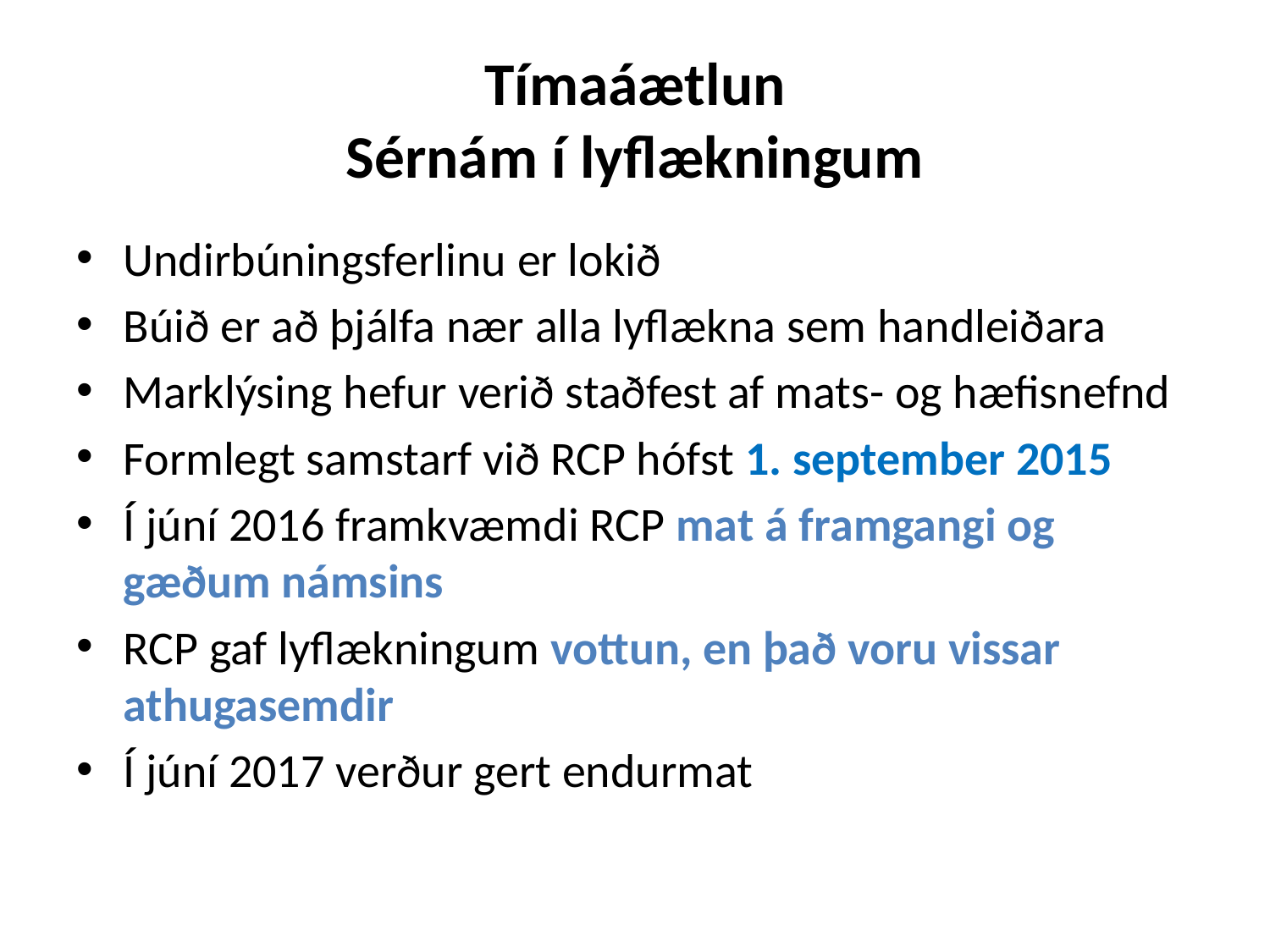

# Tímaáætlun Sérnám í lyflækningum
Undirbúningsferlinu er lokið
Búið er að þjálfa nær alla lyflækna sem handleiðara
Marklýsing hefur verið staðfest af mats- og hæfisnefnd
Formlegt samstarf við RCP hófst 1. september 2015
Í júní 2016 framkvæmdi RCP mat á framgangi og gæðum námsins
RCP gaf lyflækningum vottun, en það voru vissar athugasemdir
Í júní 2017 verður gert endurmat